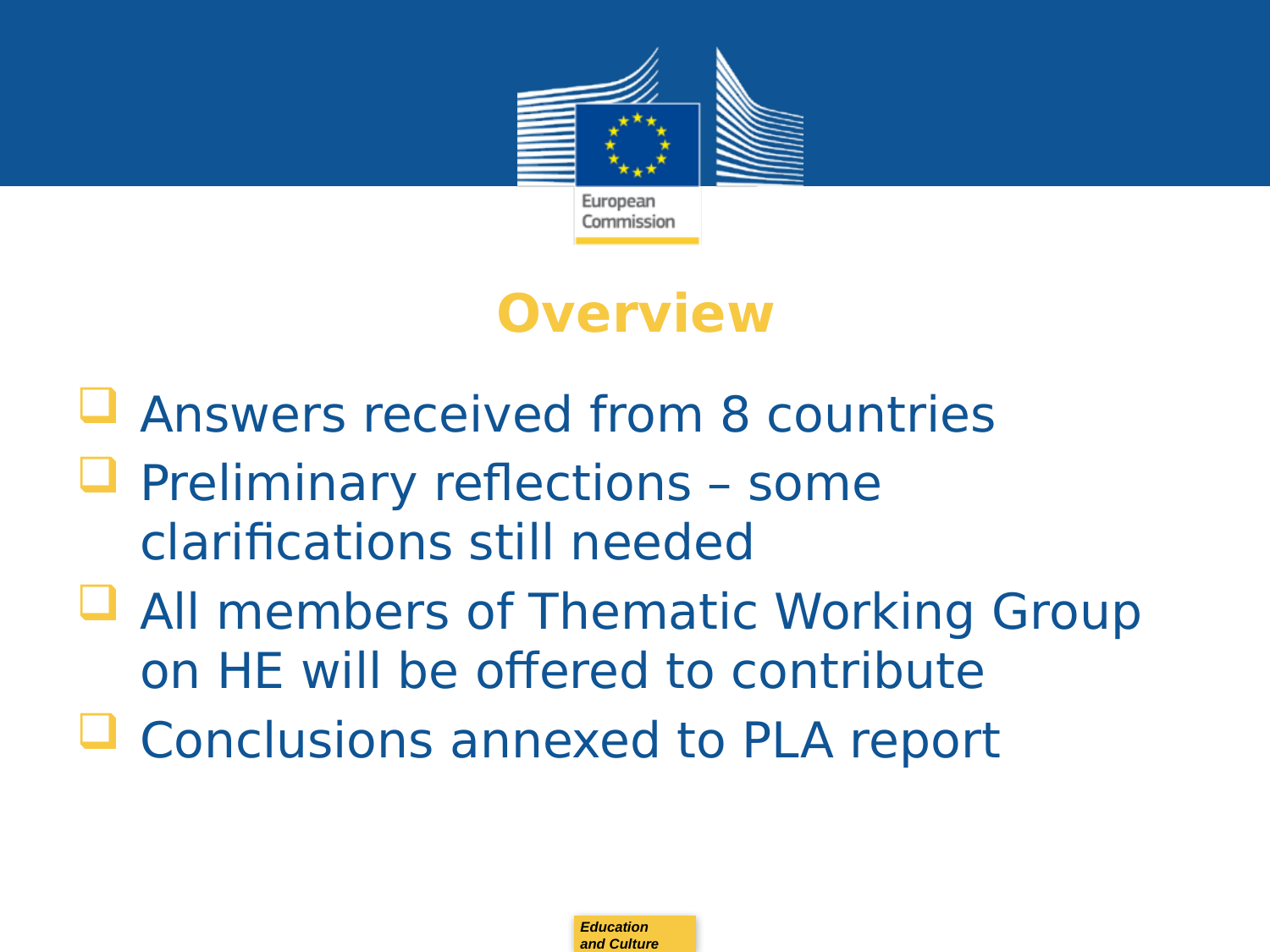

# Overview
Answers received from 8 countries
Preliminary reflections – some clarifications still needed
All members of Thematic Working Group on HE will be offered to contribute
Conclusions annexed to PLA report

Education
and Culture